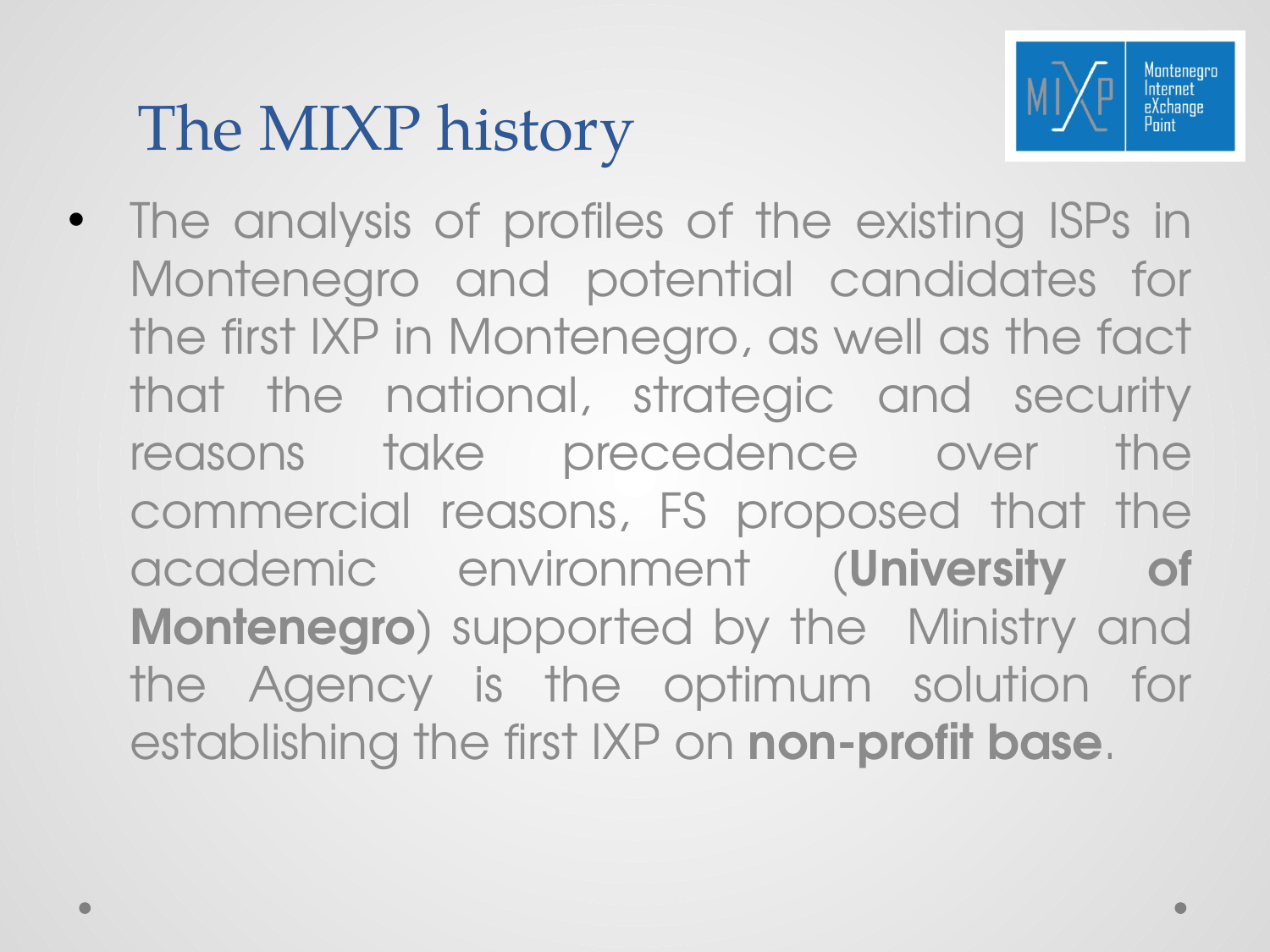

# The MIXP history
The analysis of profiles of the existing ISPs in Montenegro and potential candidates for the first IXP in Montenegro, as well as the fact that the national, strategic and security reasons take precedence over the commercial reasons, FS proposed that the academic environment (University of Montenegro) supported by the  Ministry and the Agency is the optimum solution for establishing the first IXP on non-profit base.